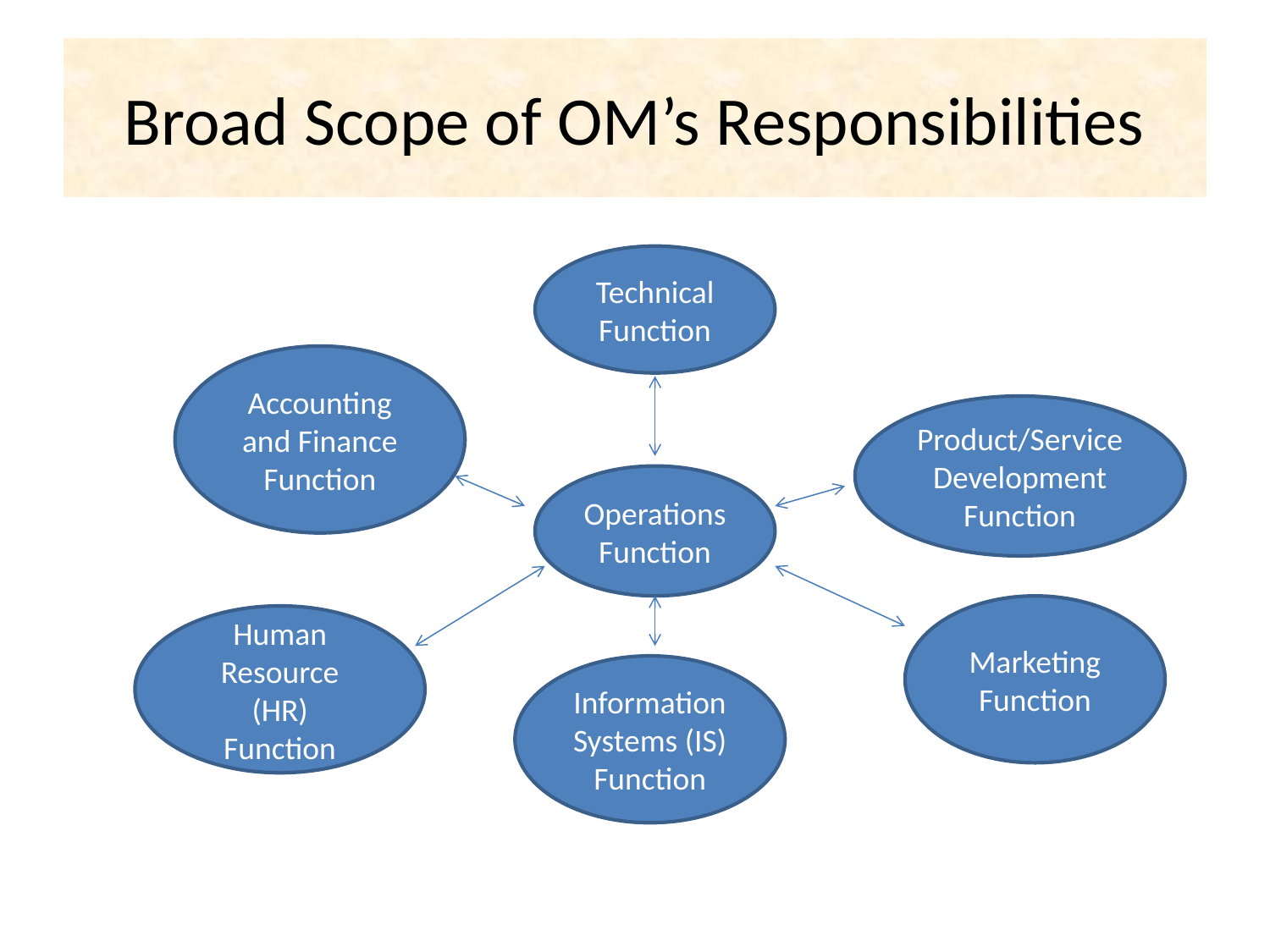

# Broad Scope of OM’s Responsibilities

Technical
Function
Accounting and Finance
Function
Product/Service
Development
Function
Operations
Function
Marketing
Function
Human Resource (HR)
Function
Information
Systems (IS)
Function